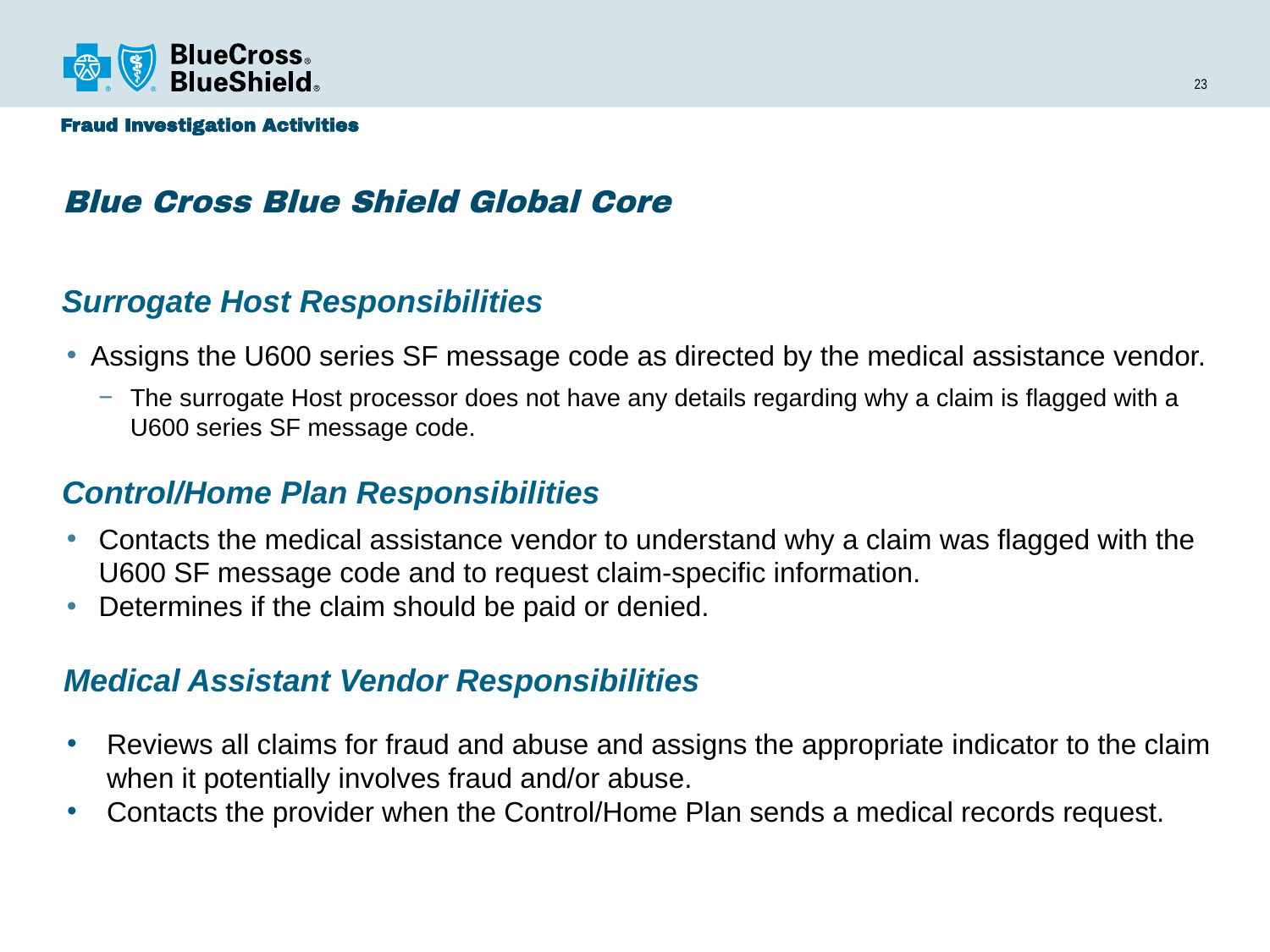

# Fraud Investigation Activities
Blue Cross Blue Shield Global Core
Surrogate Host Responsibilities
Assigns the U600 series SF message code as directed by the medical assistance vendor.
The surrogate Host processor does not have any details regarding why a claim is flagged with a U600 series SF message code.

Contacts the medical assistance vendor to understand why a claim was flagged with the U600 SF message code and to request claim-specific information.
Determines if the claim should be paid or denied.

Control/Home Plan Responsibilities
Medical Assistant Vendor Responsibilities
Reviews all claims for fraud and abuse and assigns the appropriate indicator to the claim when it potentially involves fraud and/or abuse.
Contacts the provider when the Control/Home Plan sends a medical records request.